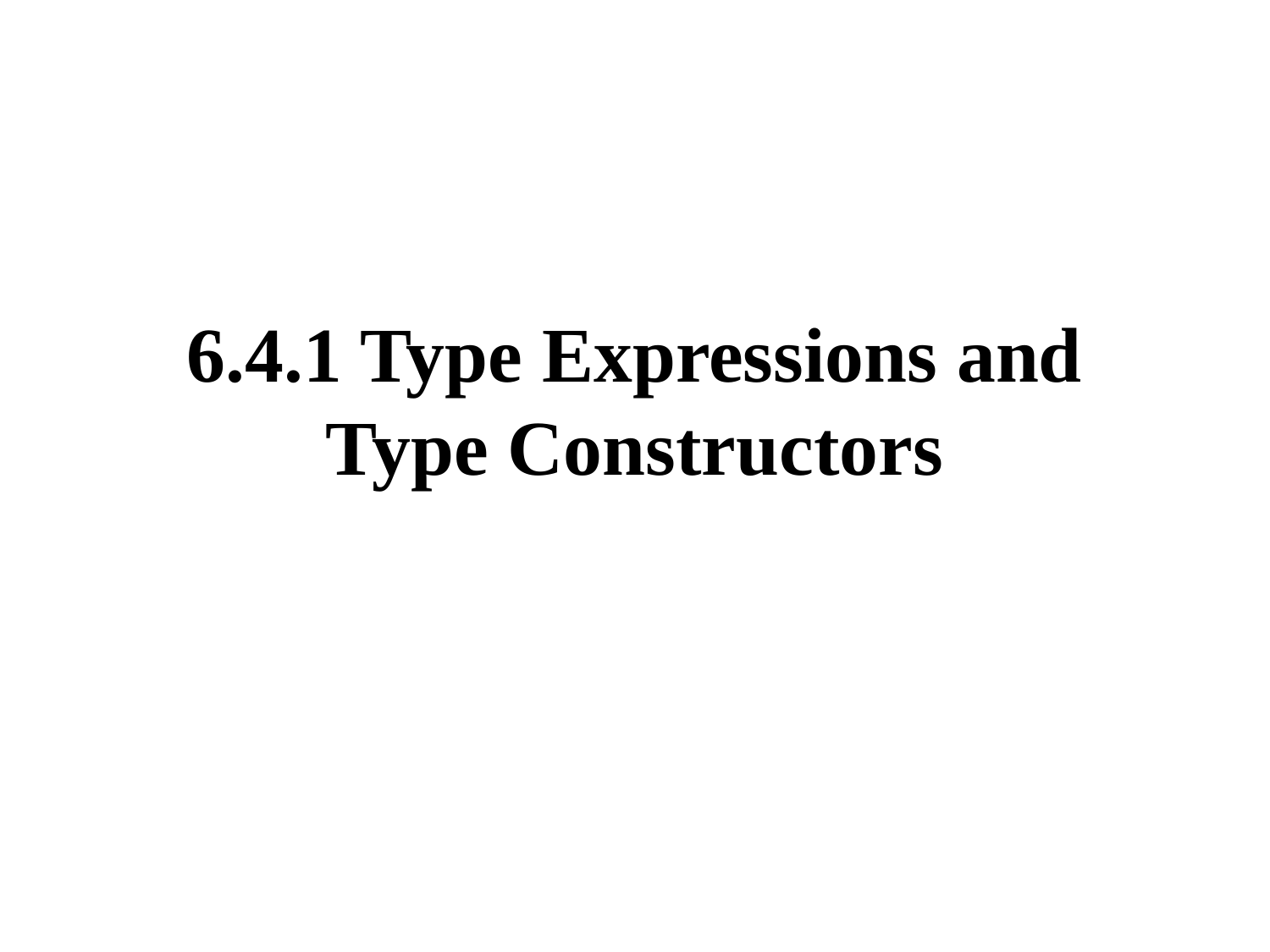

# 6.4.1 Type Expressions and Type Constructors